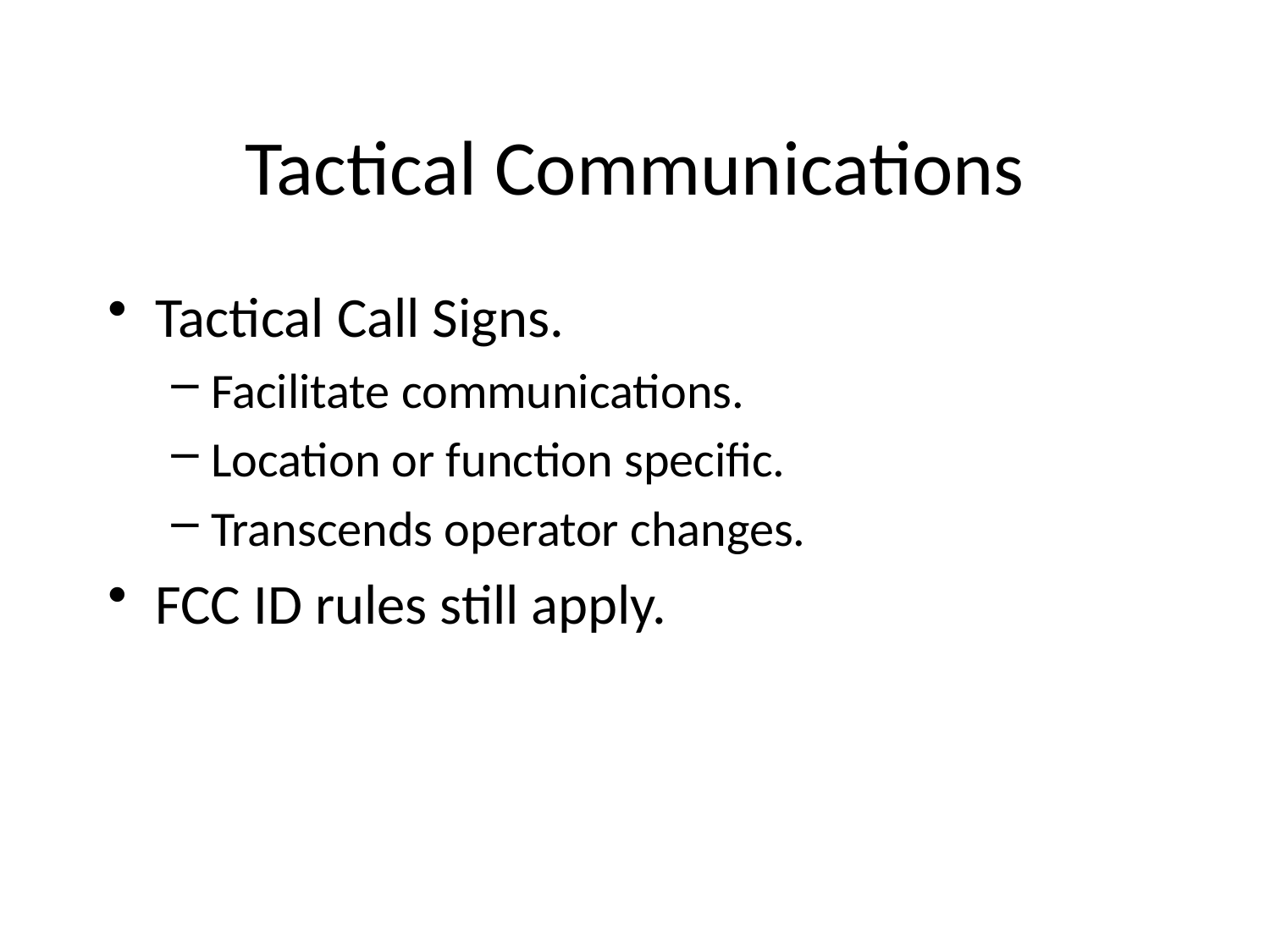

Tactical Communications
Tactical Call Signs.
Facilitate communications.
Location or function specific.
Transcends operator changes.
FCC ID rules still apply.